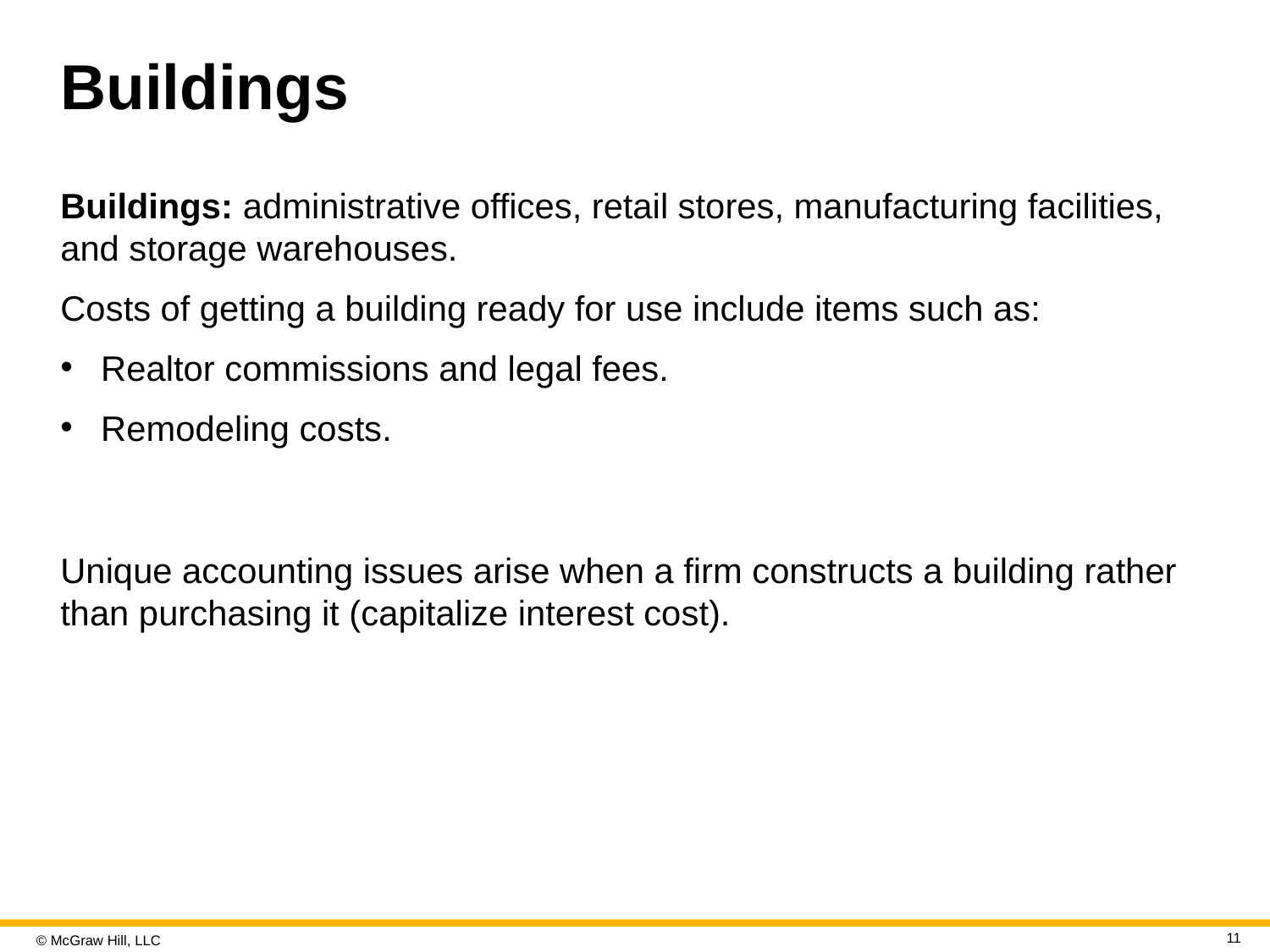

# Buildings
Buildings: administrative offices, retail stores, manufacturing facilities, and storage warehouses.
Costs of getting a building ready for use include items such as:
Realtor commissions and legal fees.
Remodeling costs.
Unique accounting issues arise when a firm constructs a building rather than purchasing it (capitalize interest cost).
11